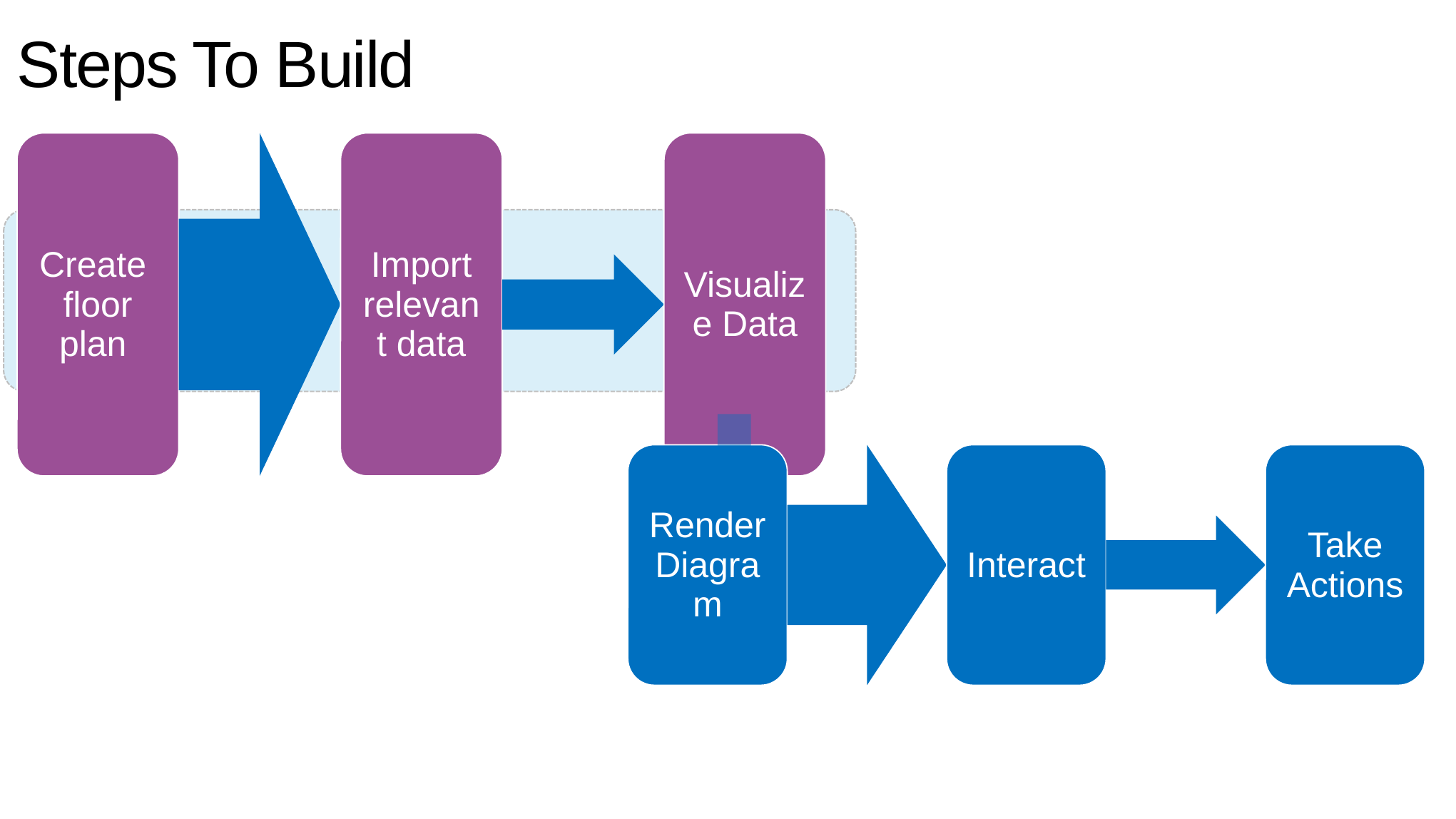

# Steps To Build
Create
floor plan
Import relevant data
Visualize Data

Render Diagram
Interact
Take Actions